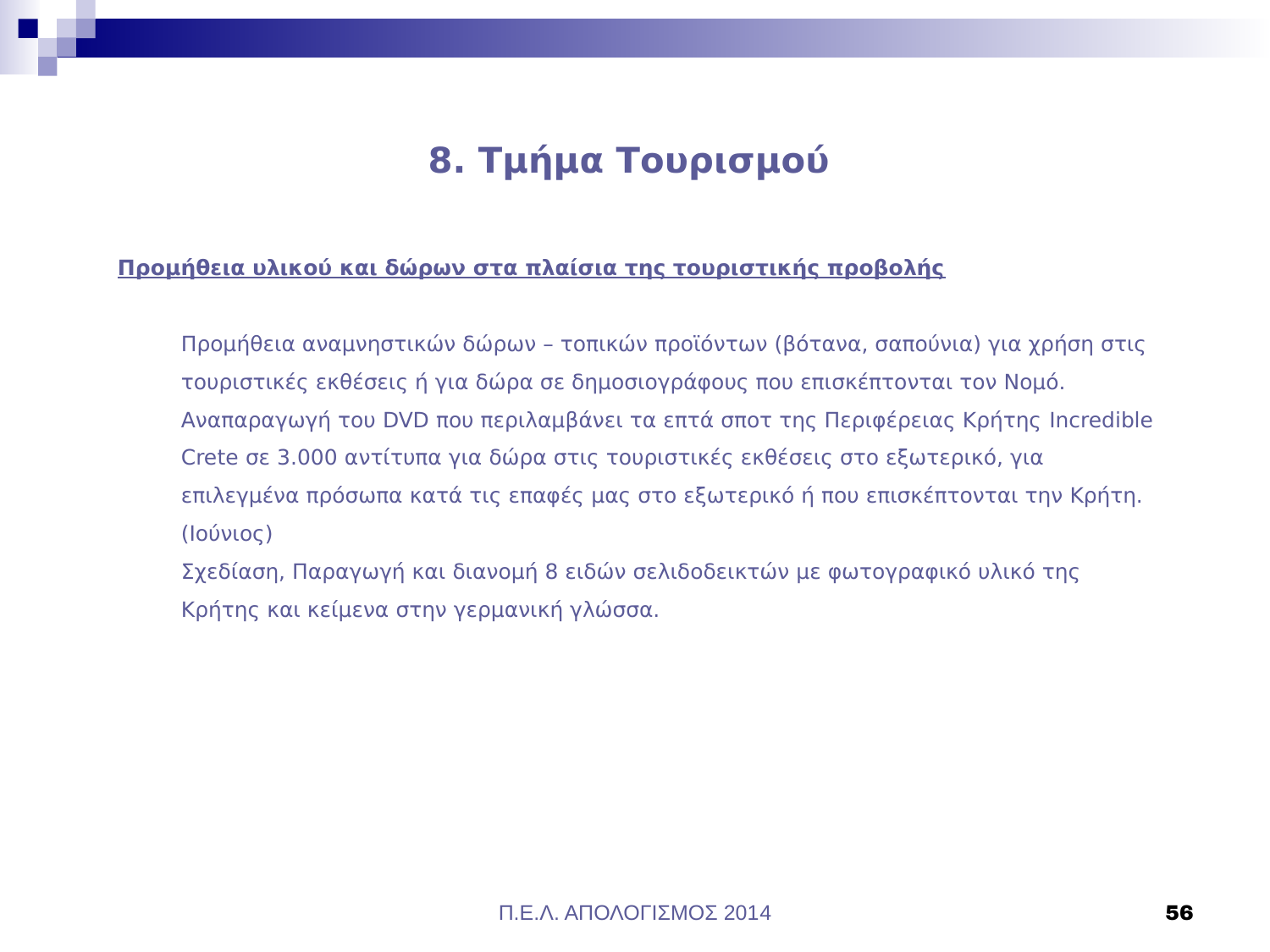

# 8. Τμήμα Τουρισμού
Προμήθεια υλικού και δώρων στα πλαίσια της τουριστικής προβολής

Προμήθεια αναμνηστικών δώρων – τοπικών προϊόντων (βότανα, σαπούνια) για χρήση στις τουριστικές εκθέσεις ή για δώρα σε δημοσιογράφους που επισκέπτονται τον Νομό.
Αναπαραγωγή του DVD που περιλαμβάνει τα επτά σποτ της Περιφέρειας Κρήτης Incredible Crete σε 3.000 αντίτυπα για δώρα στις τουριστικές εκθέσεις στο εξωτερικό, για επιλεγμένα πρόσωπα κατά τις επαφές μας στο εξωτερικό ή που επισκέπτονται την Κρήτη. (Ιούνιος)
Σχεδίαση, Παραγωγή και διανομή 8 ειδών σελιδοδεικτών με φωτογραφικό υλικό της Κρήτης και κείμενα στην γερμανική γλώσσα.

Π.Ε.Λ. ΑΠΟΛΟΓΙΣΜΟΣ 2014
56